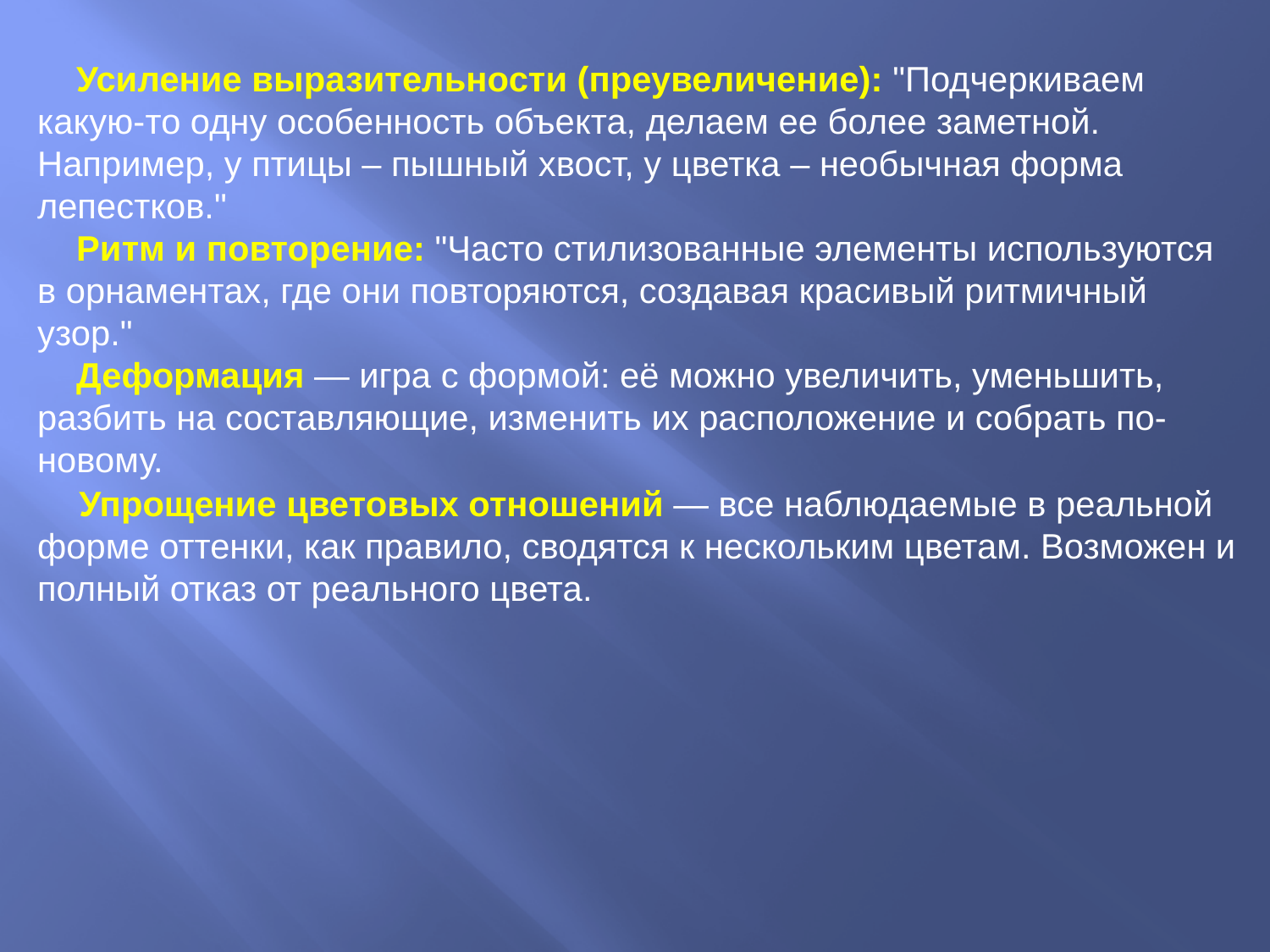

Усиление выразительности (преувеличение): "Подчеркиваем какую-то одну особенность объекта, делаем ее более заметной. Например, у птицы – пышный хвост, у цветка – необычная форма лепестков."
    Ритм и повторение: "Часто стилизованные элементы используются в орнаментах, где они повторяются, создавая красивый ритмичный узор."
    Деформация — игра с формой: её можно увеличить, уменьшить, разбить на составляющие, изменить их расположение и собрать по-новому.
    Упрощение цветовых отношений — все наблюдаемые в реальной форме оттенки, как правило, сводятся к нескольким цветам. Возможен и полный отказ от реального цвета.